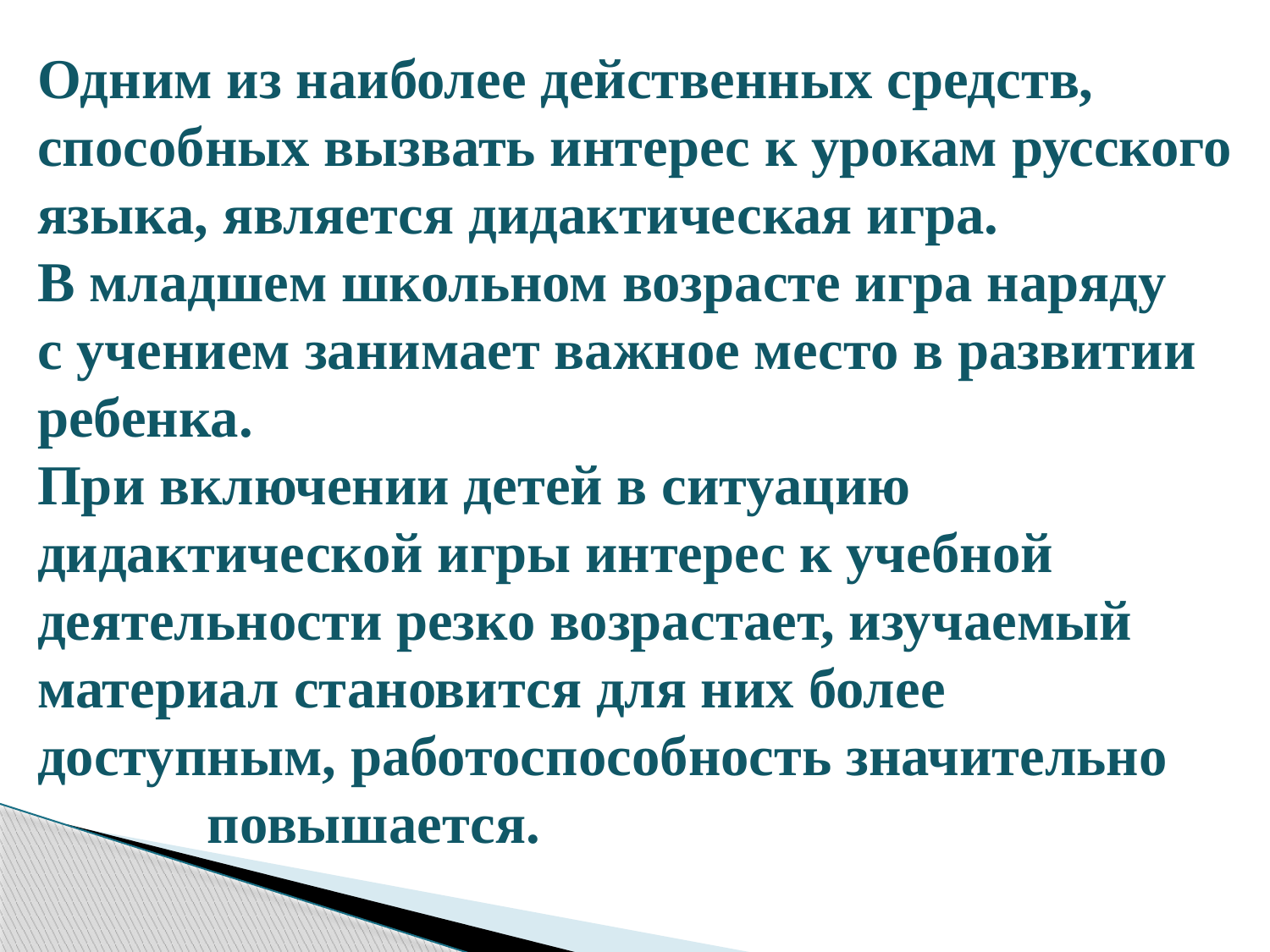

Одним из наиболее действенных средств, способных вызвать интерес к урокам русского языка, является дидактическая игра.
В младшем школьном возрасте игра наряду
с учением занимает важное место в развитии ребенка.
При включении детей в ситуацию дидактической игры интерес к учебной деятельности резко возрастает, изучаемый материал становится для них более доступным, работоспособность значительно                   повышается.